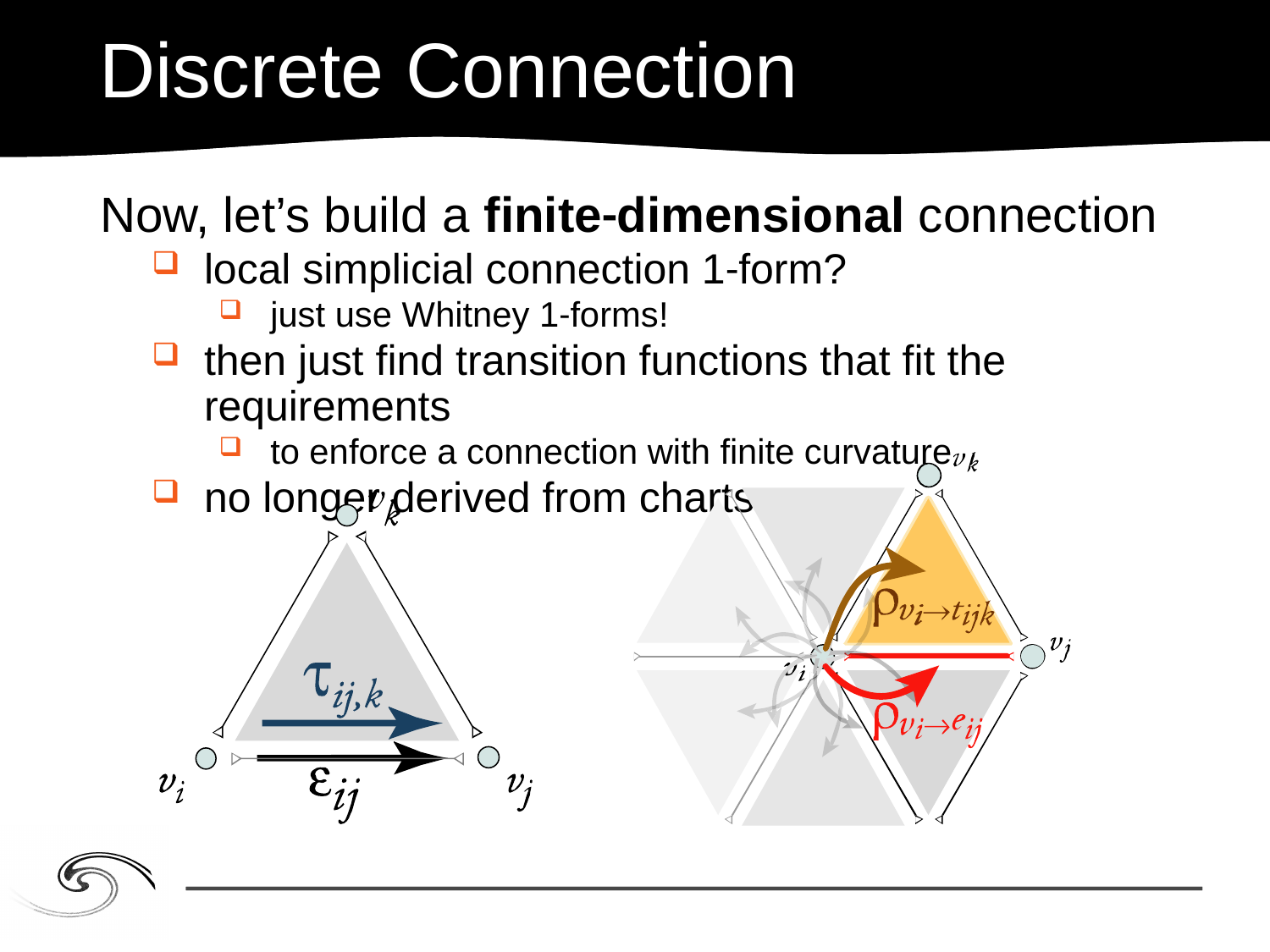

# Discrete Connection
Now, let’s build a finite-dimensional connection
local simplicial connection 1-form?
just use Whitney 1-forms!
then just find transition functions that fit the requirements
to enforce a connection with finite curvature
no longer derived from charts